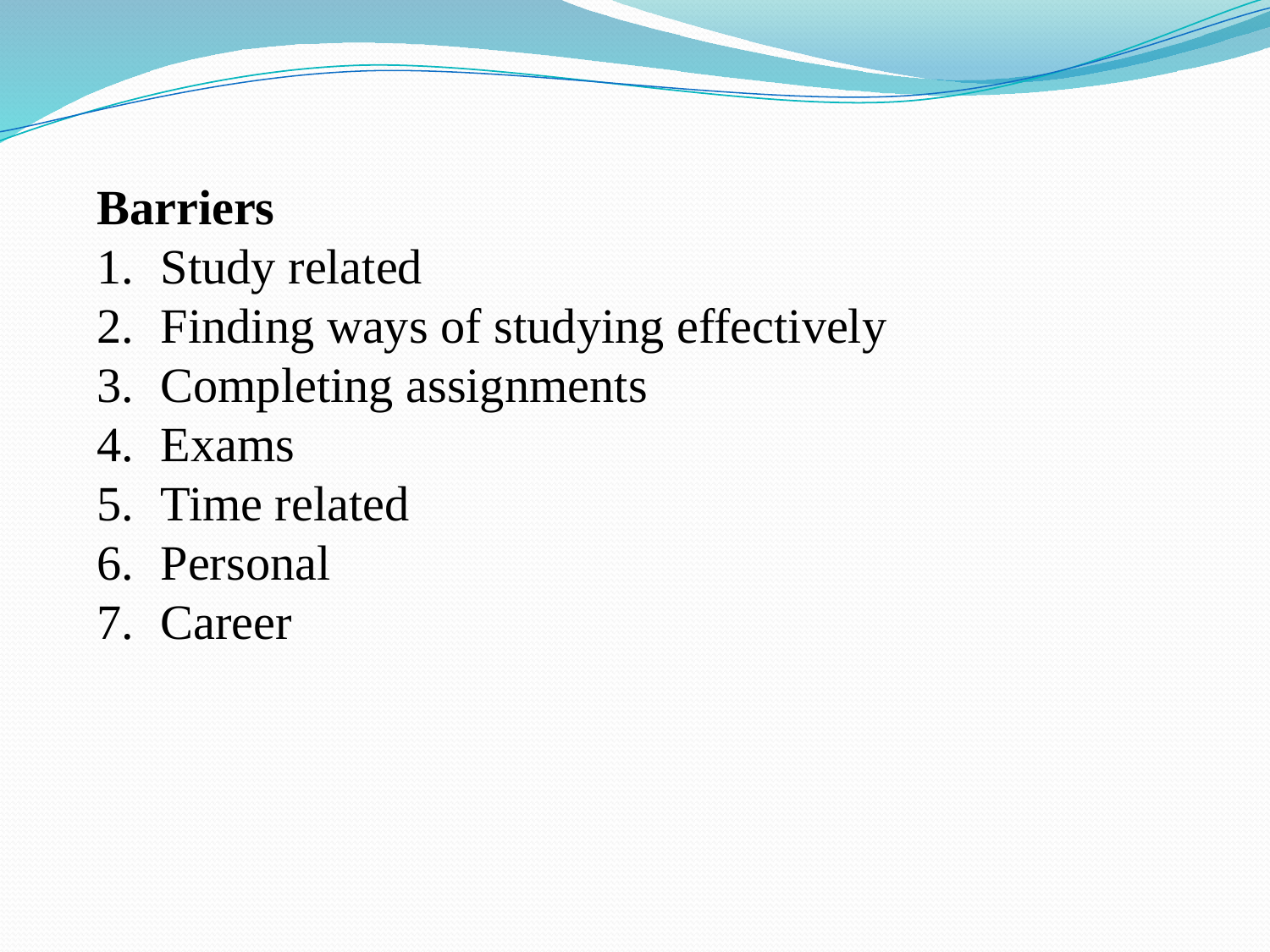

Barriers
Study related
Finding ways of studying effectively
Completing assignments
Exams
Time related
Personal
Career